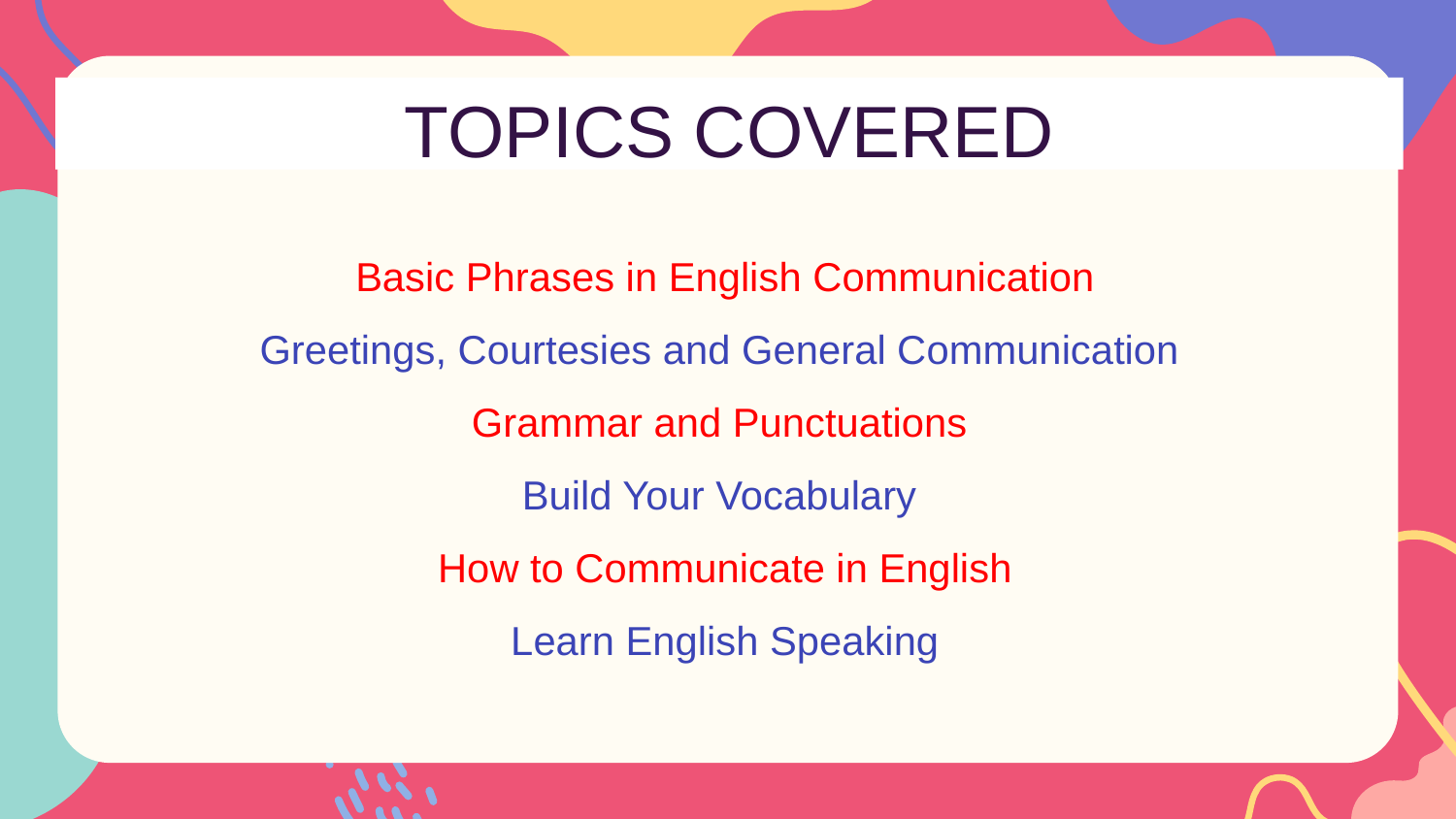

TOPICS COVERED
Basic Phrases in English Communication
Greetings, Courtesies and General Communication
Grammar and Punctuations
Build Your Vocabulary
How to Communicate in English
Learn English Speaking